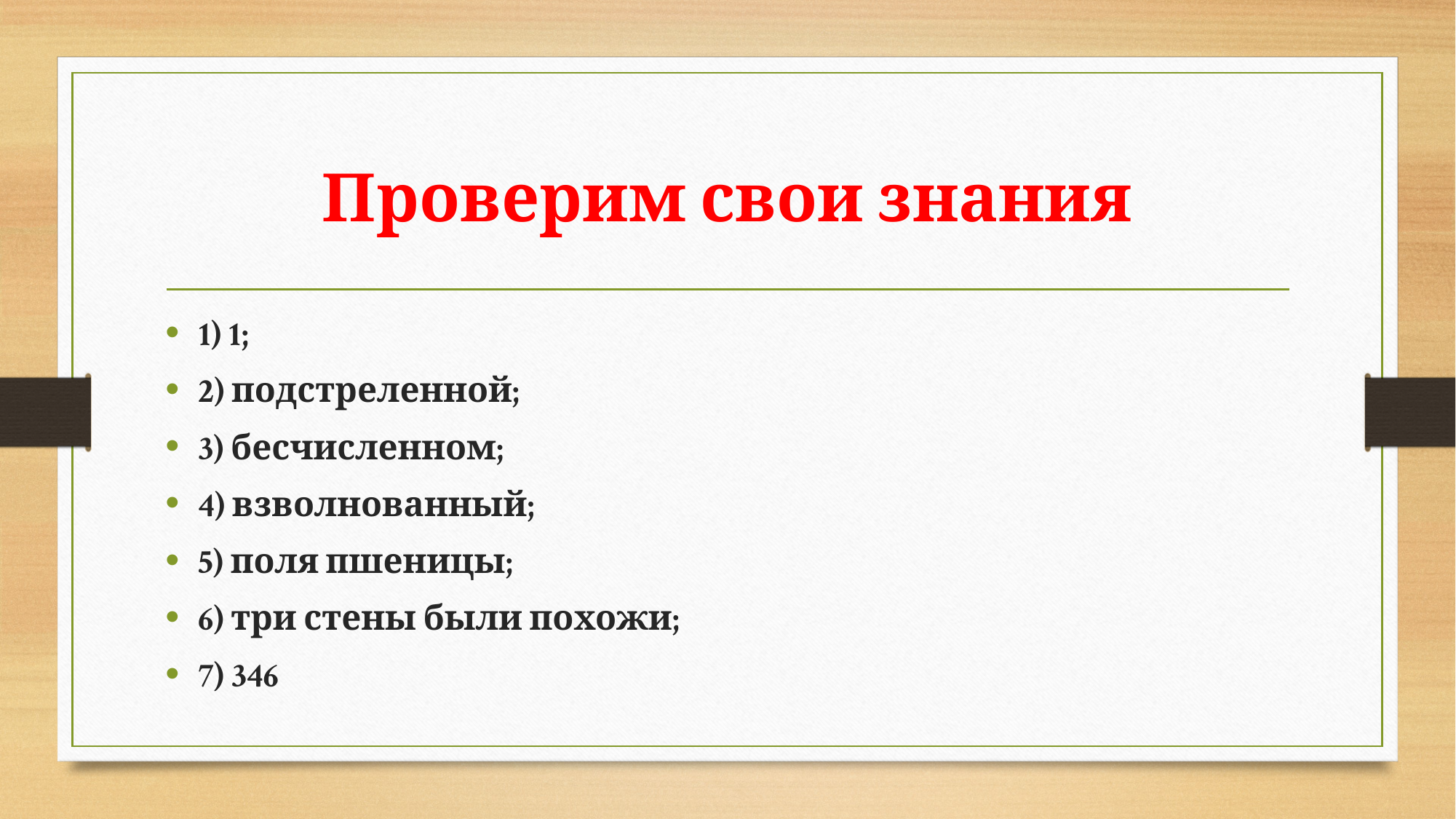

# Проверим свои знания
1) 1;
2) подстреленной;
3) бесчисленном;
4) взволнованный;
5) поля пшеницы;
6) три стены были похожи;
7) 346